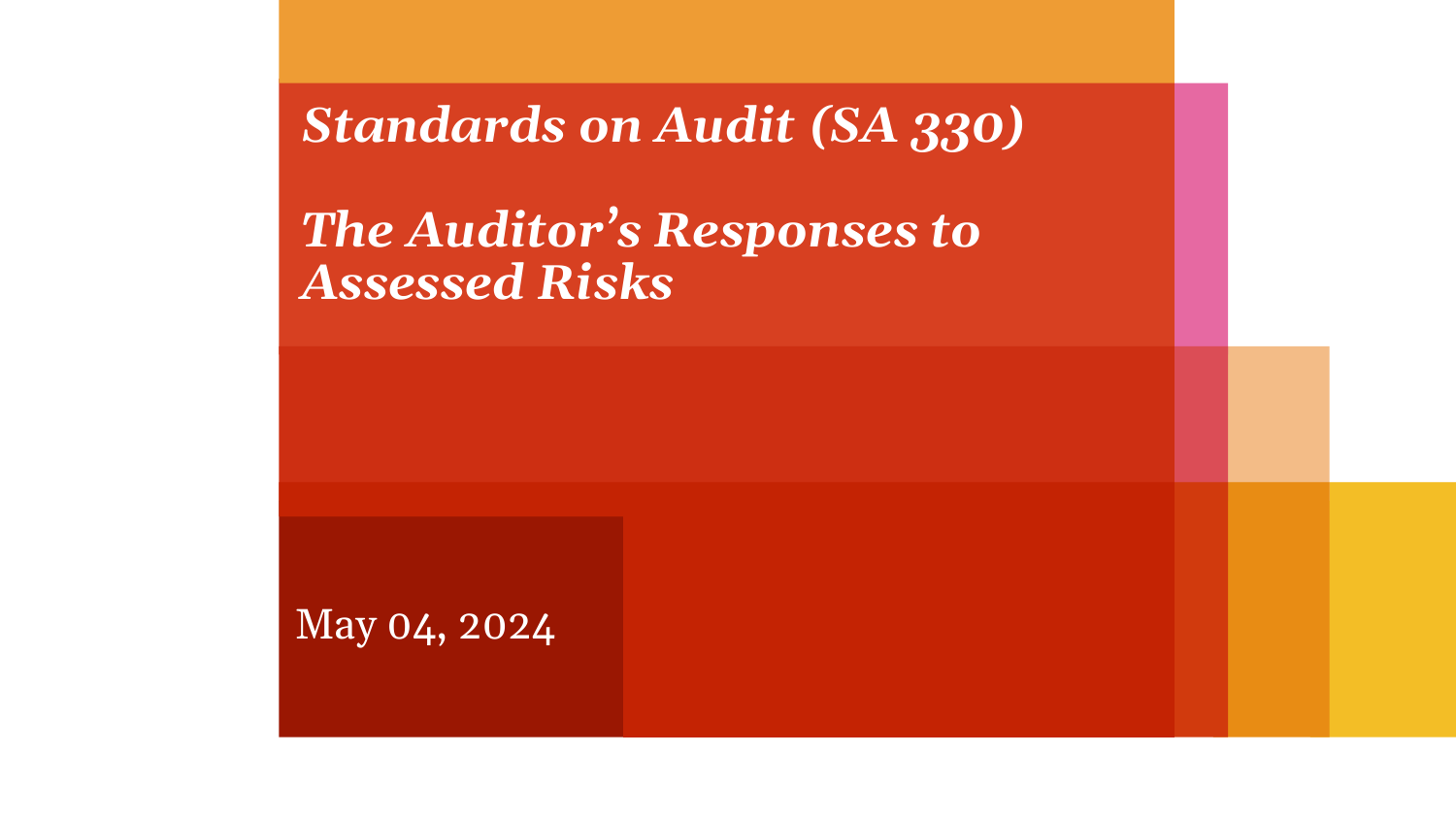

# Standards on Audit (SA 330)

The Auditor’s Responses to Assessed Risks

May 04, 2024